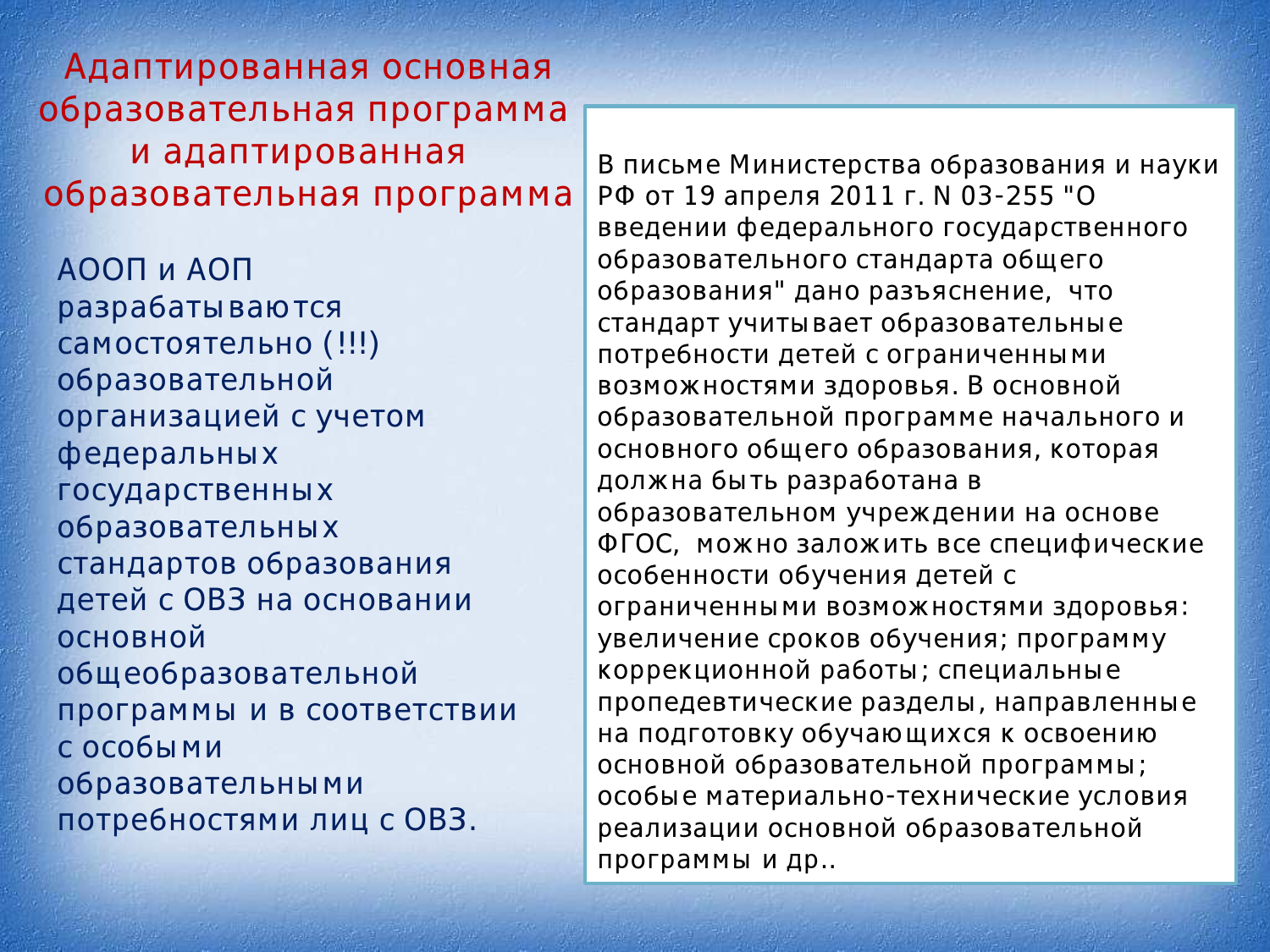

# Адаптированная основная образовательная программа и адаптированная образовательная программа

В письме Министерства образования и науки РФ от 19 апреля 2011 г. N 03-255 "О введении федерального государственного образовательного стандарта общего образования" дано разъяснение,  что стандарт учитывает образовательные потребности детей с ограниченными возможностями здоровья. В основной образовательной программе начального и основного общего образования, которая должна быть разработана в образовательном учреждении на основе ФГОС,  можно заложить все специфические особенности обучения детей с ограниченными возможностями здоровья: увеличение сроков обучения; программу коррекционной работы; специальные пропедевтические разделы, направленные на подготовку обучающихся к освоению основной образовательной программы; особые материально-технические условия реализации основной образовательной программы и др..

АООП и АОП разрабатываются самостоятельно (!!!) образовательной организацией с учетом федеральных государственных образовательных стандартов образования детей с ОВЗ на основании основной общеобразовательной программы и в соответствии с особыми образовательными потребностями лиц с ОВЗ.